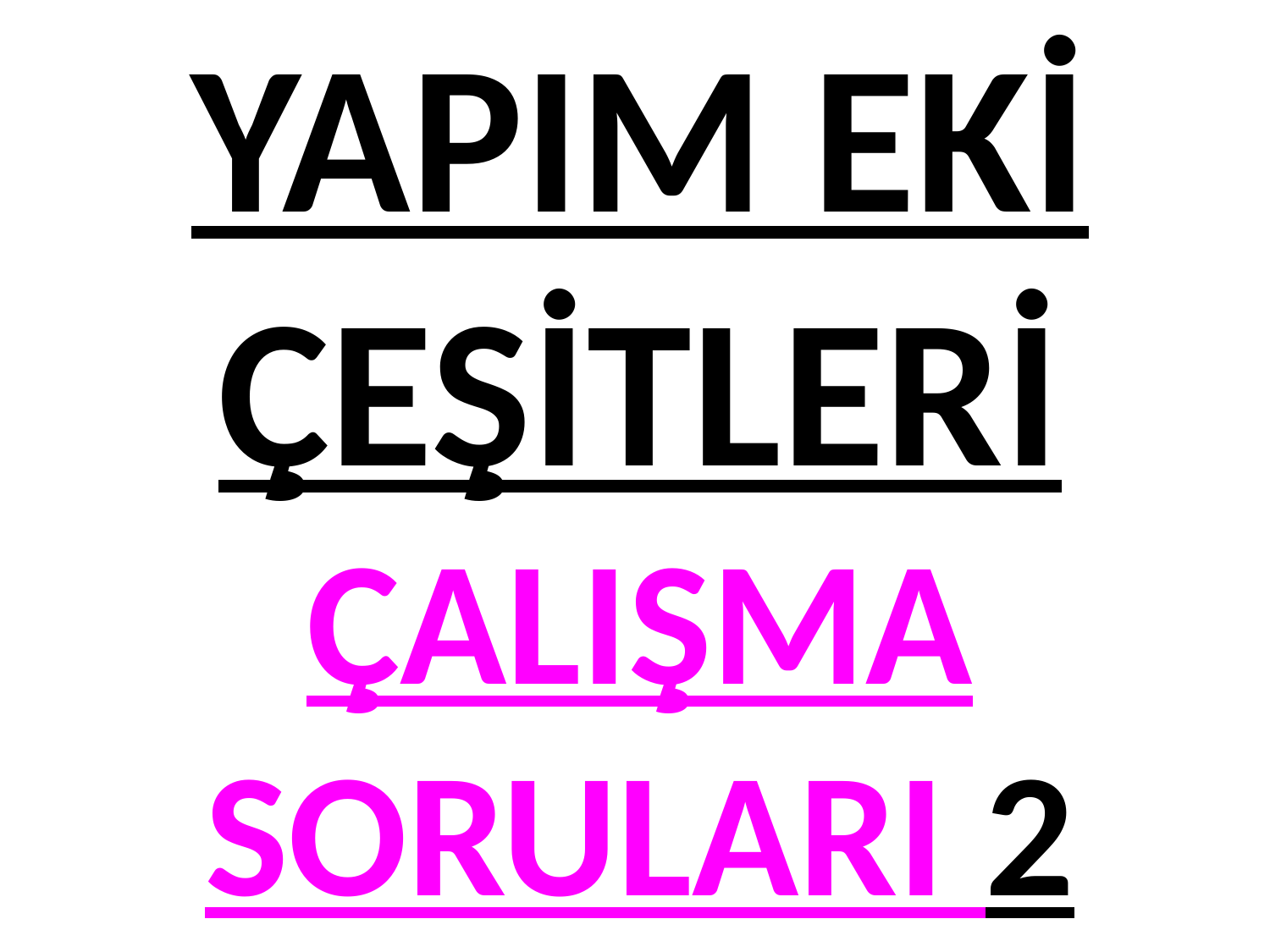

# YAPIM EKİ ÇEŞİTLERİ ÇALIŞMA SORULARI 2